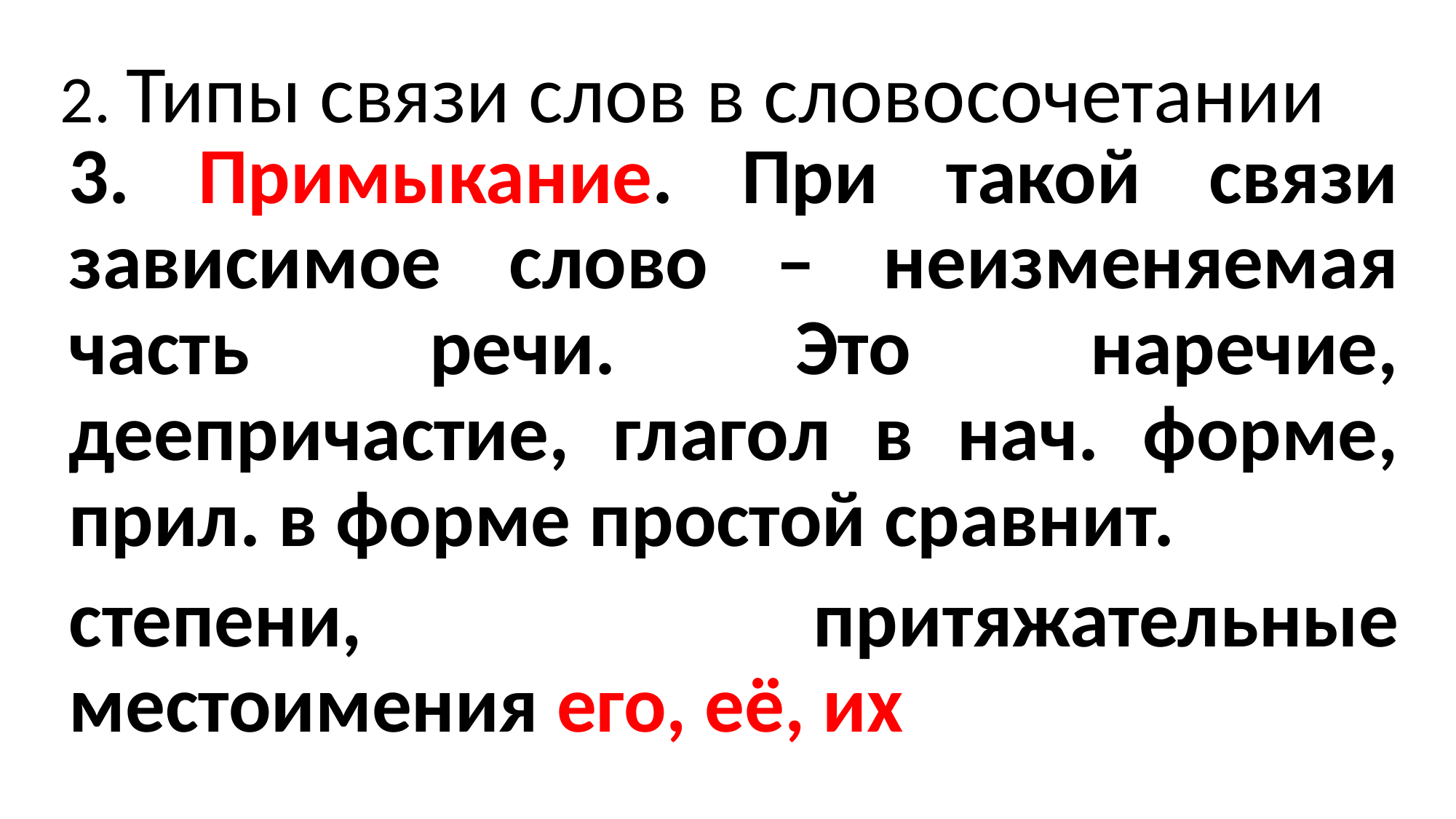

# 2. Типы связи слов в словосочетании
3. Примыкание. При такой связи зависимое слово – неизменяемая часть речи. Это наречие, деепричастие, глагол в нач. форме, прил. в форме простой сравнит.
степени, притяжательные местоимения его, её, их